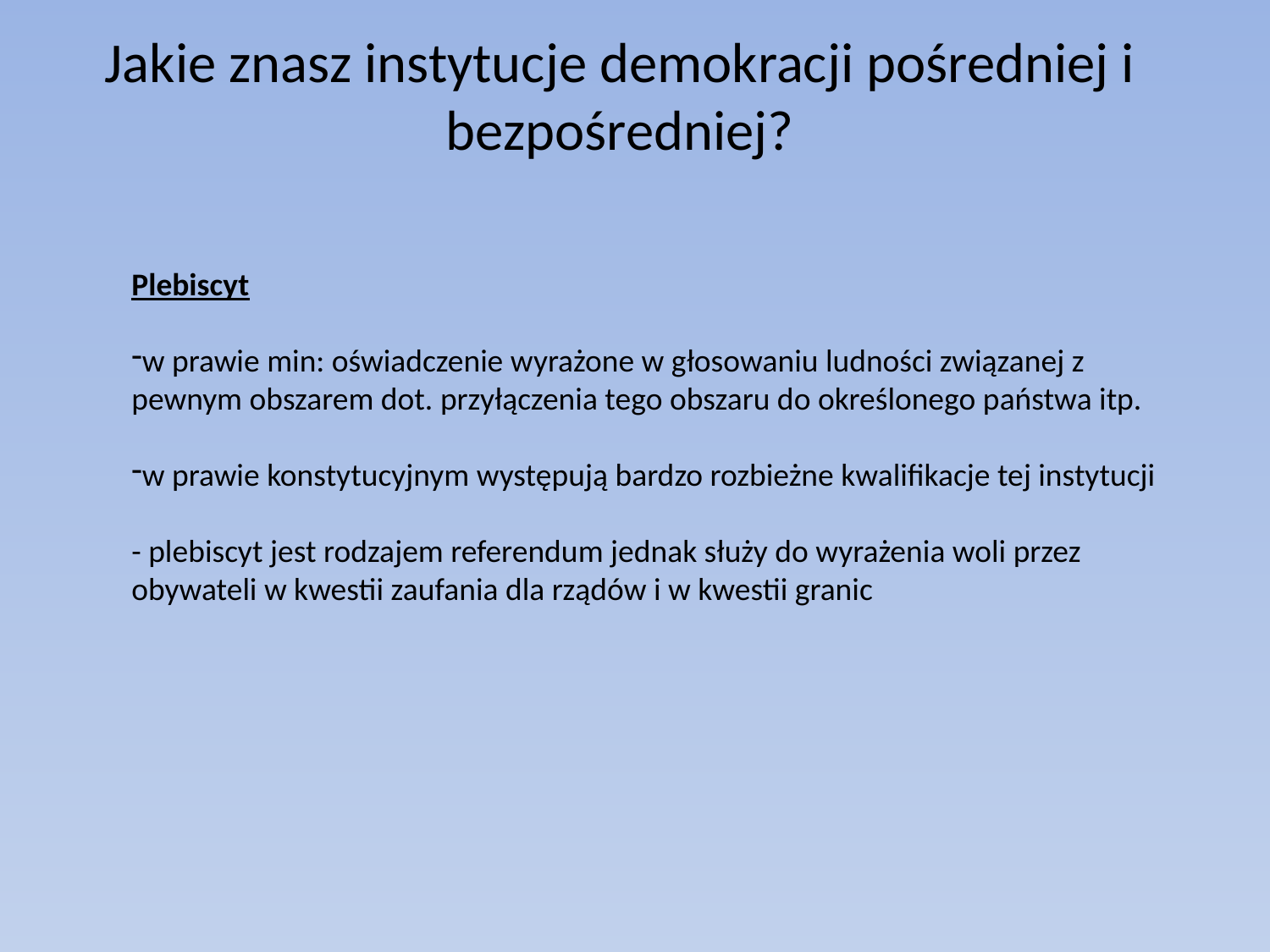

Jakie znasz instytucje demokracji pośredniej i bezpośredniej?
Plebiscyt

w prawie min: oświadczenie wyrażone w głosowaniu ludności związanej z pewnym obszarem dot. przyłączenia tego obszaru do określonego państwa itp.

w prawie konstytucyjnym występują bardzo rozbieżne kwalifikacje tej instytucji

- plebiscyt jest rodzajem referendum jednak służy do wyrażenia woli przez obywateli w kwestii zaufania dla rządów i w kwestii granic